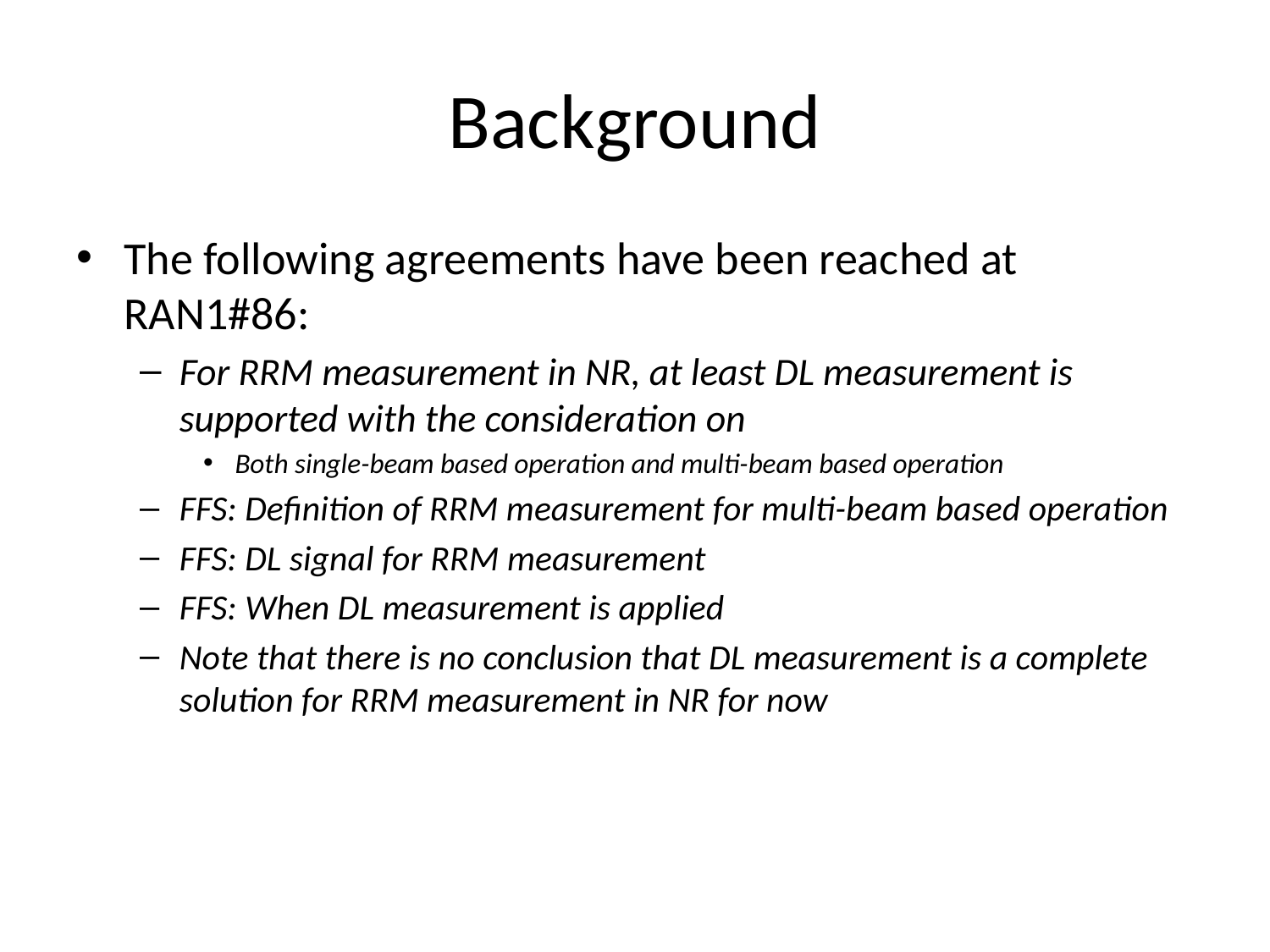

# Background
The following agreements have been reached at RAN1#86:
For RRM measurement in NR, at least DL measurement is supported with the consideration on
Both single-beam based operation and multi-beam based operation
FFS: Definition of RRM measurement for multi-beam based operation
FFS: DL signal for RRM measurement
FFS: When DL measurement is applied
Note that there is no conclusion that DL measurement is a complete solution for RRM measurement in NR for now